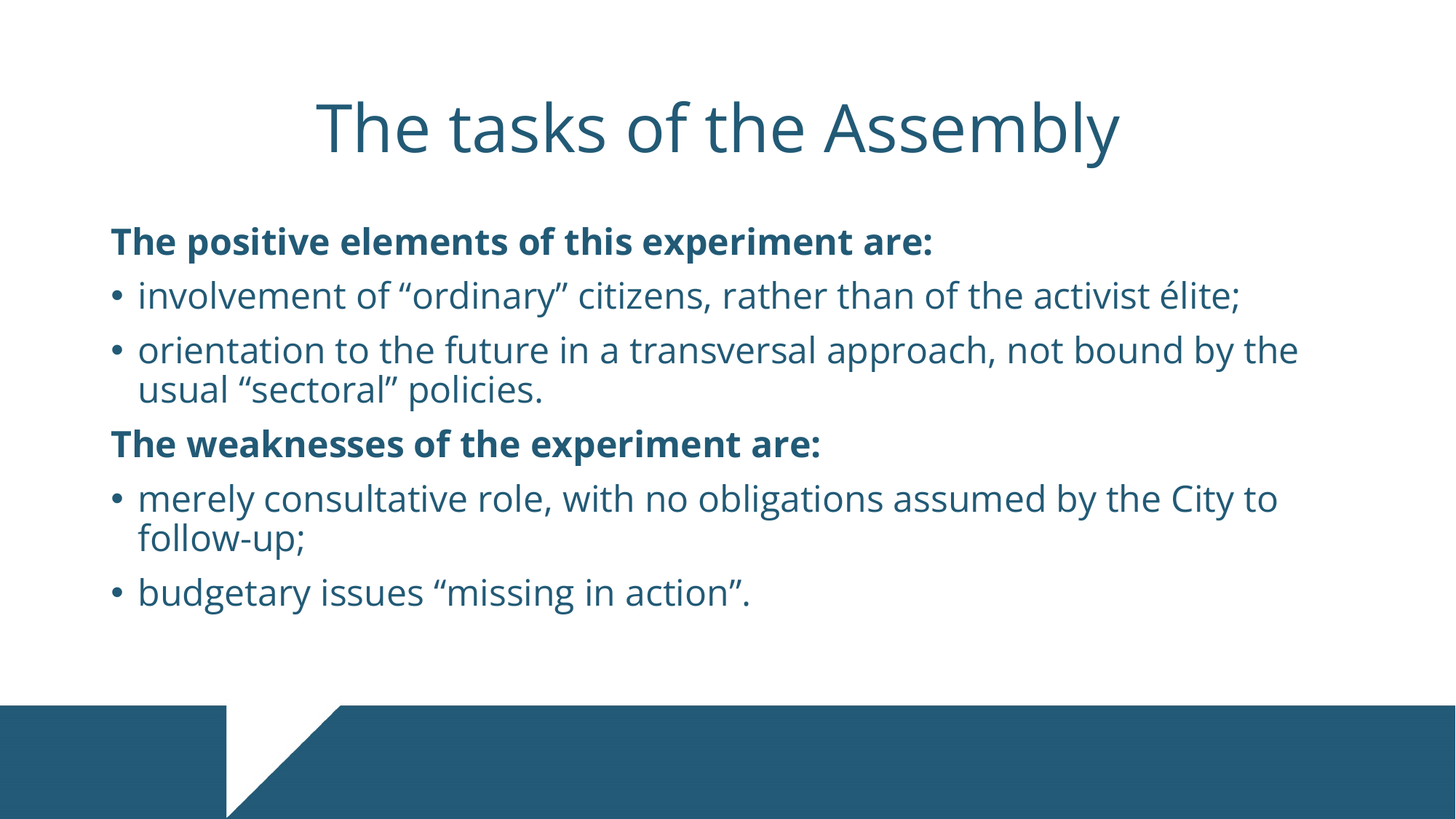

The tasks of the Assembly
The positive elements of this experiment are:
involvement of “ordinary” citizens, rather than of the activist élite;
orientation to the future in a transversal approach, not bound by the usual “sectoral” policies.
The weaknesses of the experiment are:
merely consultative role, with no obligations assumed by the City to follow-up;
budgetary issues “missing in action”.